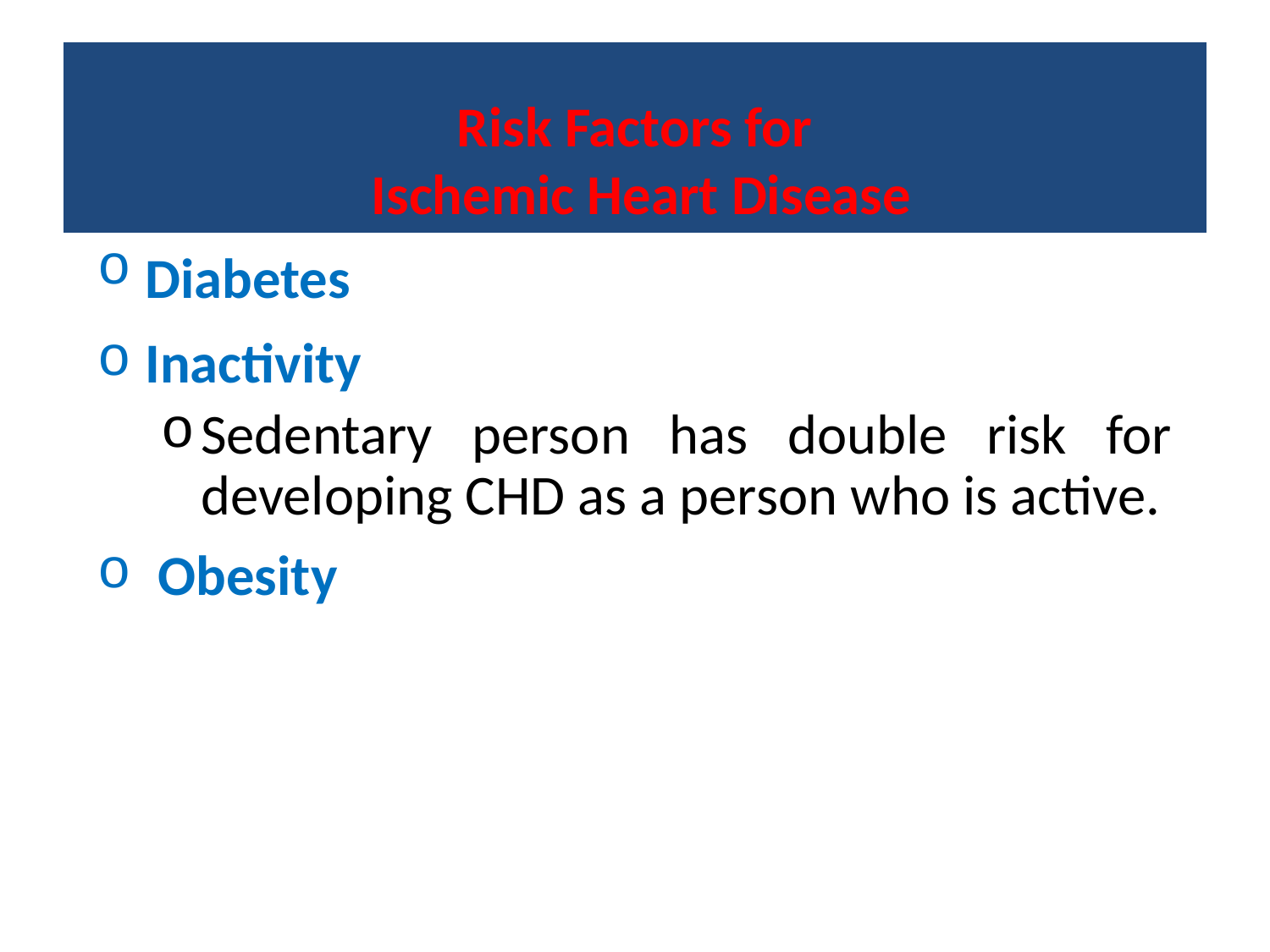

# Risk Factors for Ischemic Heart Disease
Diabetes
Inactivity
Sedentary person has double risk for developing CHD as a person who is active.
 Obesity